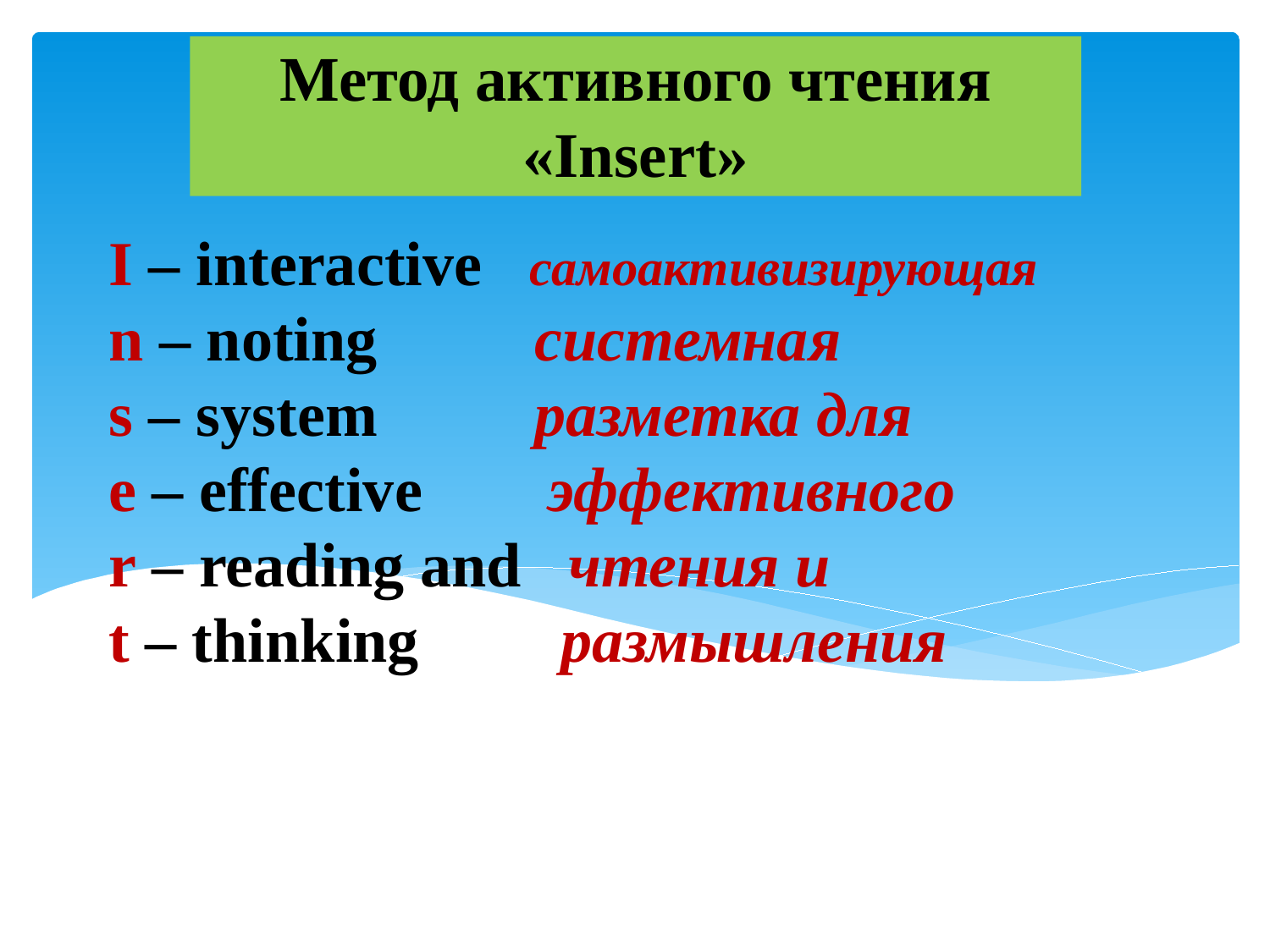

Метод активного чтения «Insert»
# I – interactive   самоактивизирующая n – noting          системная s – system          разметка для e – effective        эффективного r – reading and   чтения и t – thinking         размышления